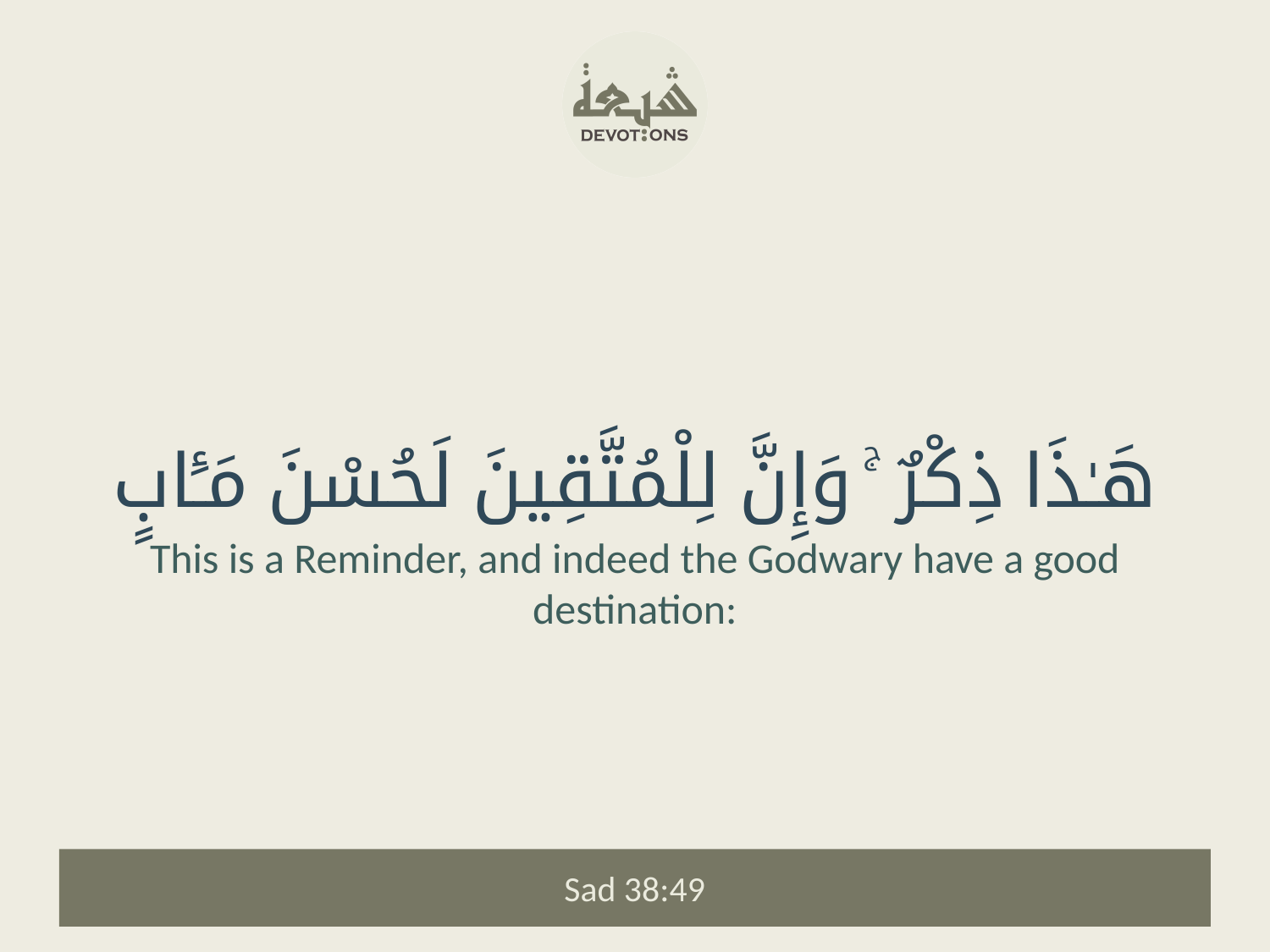

هَـٰذَا ذِكْرٌ ۚ وَإِنَّ لِلْمُتَّقِينَ لَحُسْنَ مَـَٔابٍ
This is a Reminder, and indeed the Godwary have a good destination:
Sad 38:49